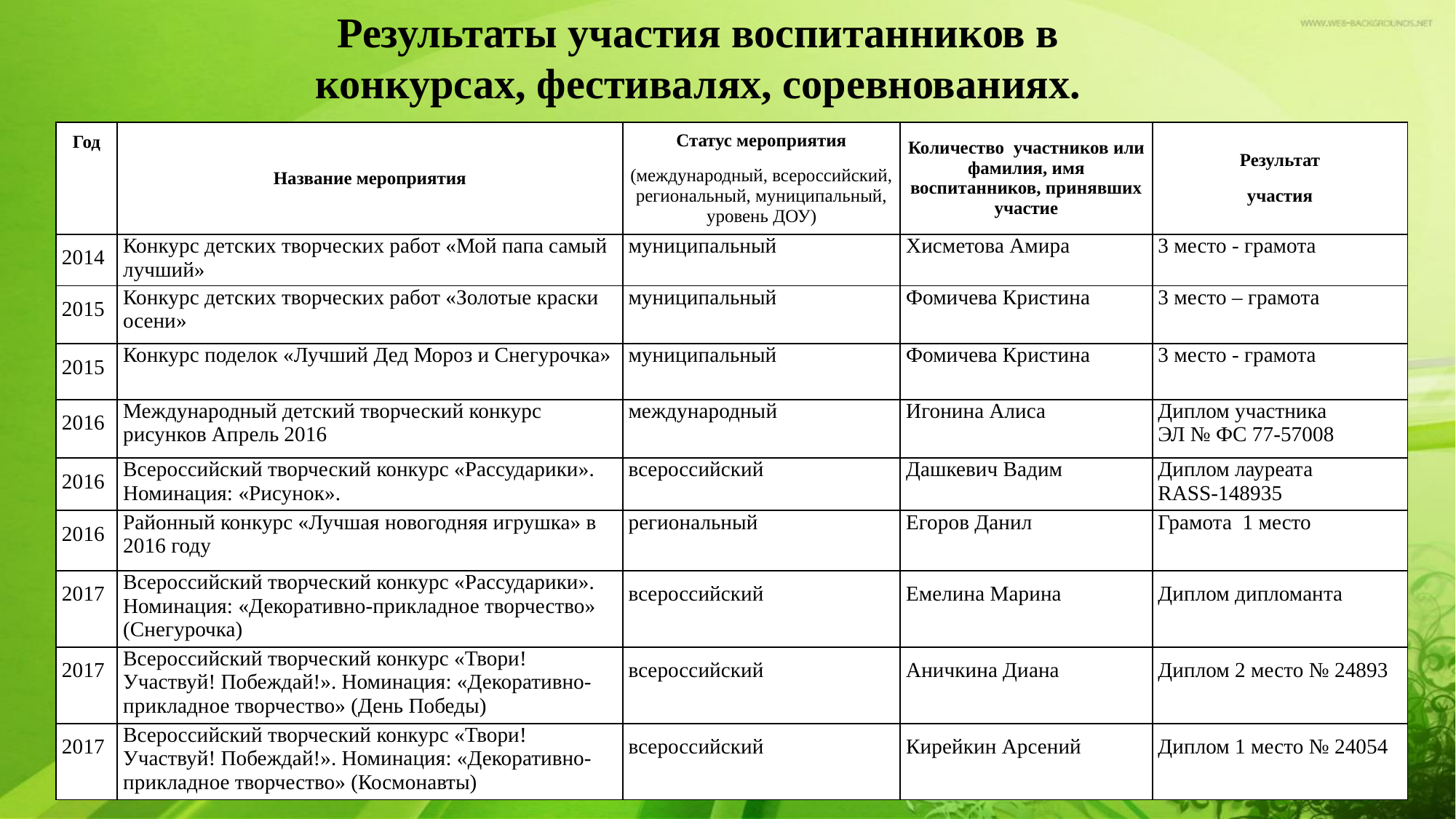

Результаты участия воспитанников в конкурсах, фестивалях, соревнованиях.
| Год | Название мероприятия | Статус мероприятия (международный, всероссийский, региональный, муниципальный, уровень ДОУ) | Количество  участников или фамилия, имя воспитанников, принявших участие | Результат участия |
| --- | --- | --- | --- | --- |
| 2014 | Конкурс детских творческих работ «Мой папа самый лучший» | муниципальный | Хисметова Амира | 3 место - грамота |
| 2015 | Конкурс детских творческих работ «Золотые краски осени» | муниципальный | Фомичева Кристина | 3 место – грамота |
| 2015 | Конкурс поделок «Лучший Дед Мороз и Снегурочка» | муниципальный | Фомичева Кристина | 3 место - грамота |
| 2016 | Международный детский творческий конкурс рисунков Апрель 2016 | международный | Игонина Алиса | Диплом участника ЭЛ № ФС 77-57008 |
| 2016 | Всероссийский творческий конкурс «Рассударики». Номинация: «Рисунок». | всероссийский | Дашкевич Вадим | Диплом лауреата RASS-148935 |
| 2016 | Районный конкурс «Лучшая новогодняя игрушка» в 2016 году | региональный | Егоров Данил | Грамота 1 место |
| 2017 | Всероссийский творческий конкурс «Рассударики». Номинация: «Декоративно-прикладное творчество» (Снегурочка) | всероссийский | Емелина Марина | Диплом дипломанта |
| 2017 | Всероссийский творческий конкурс «Твори! Участвуй! Побеждай!». Номинация: «Декоративно-прикладное творчество» (День Победы) | всероссийский | Аничкина Диана | Диплом 2 место № 24893 |
| 2017 | Всероссийский творческий конкурс «Твори! Участвуй! Побеждай!». Номинация: «Декоративно-прикладное творчество» (Космонавты) | всероссийский | Кирейкин Арсений | Диплом 1 место № 24054 |